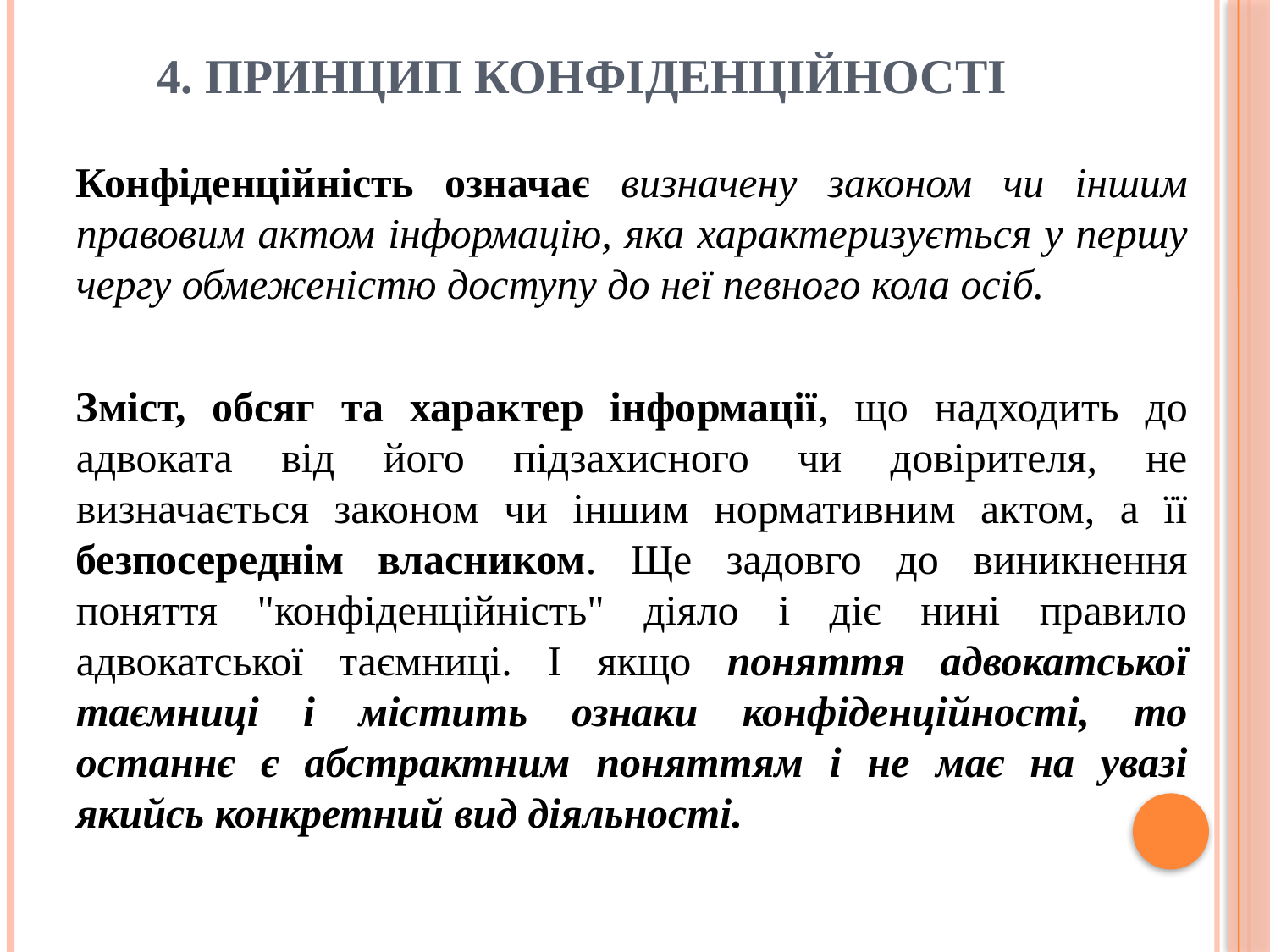

# 4. Принцип конфіденційності
Конфіденційність означає визначену законом чи іншим правовим актом інформацію, яка характеризується у першу чергу обмеженістю доступу до неї певного кола осіб.

Зміст, обсяг та характер інформації, що надходить до адвоката від його підзахисного чи довірителя, не визначається законом чи іншим нормативним актом, а її безпосереднім власником. Ще задовго до виникнення поняття "конфіденційність" діяло і діє нині правило адвокатської таємниці. І якщо поняття адвокатської таємниці і містить ознаки конфіденційності, то останнє є абстрактним поняттям і не має на увазі якийсь конкретний вид діяльності.